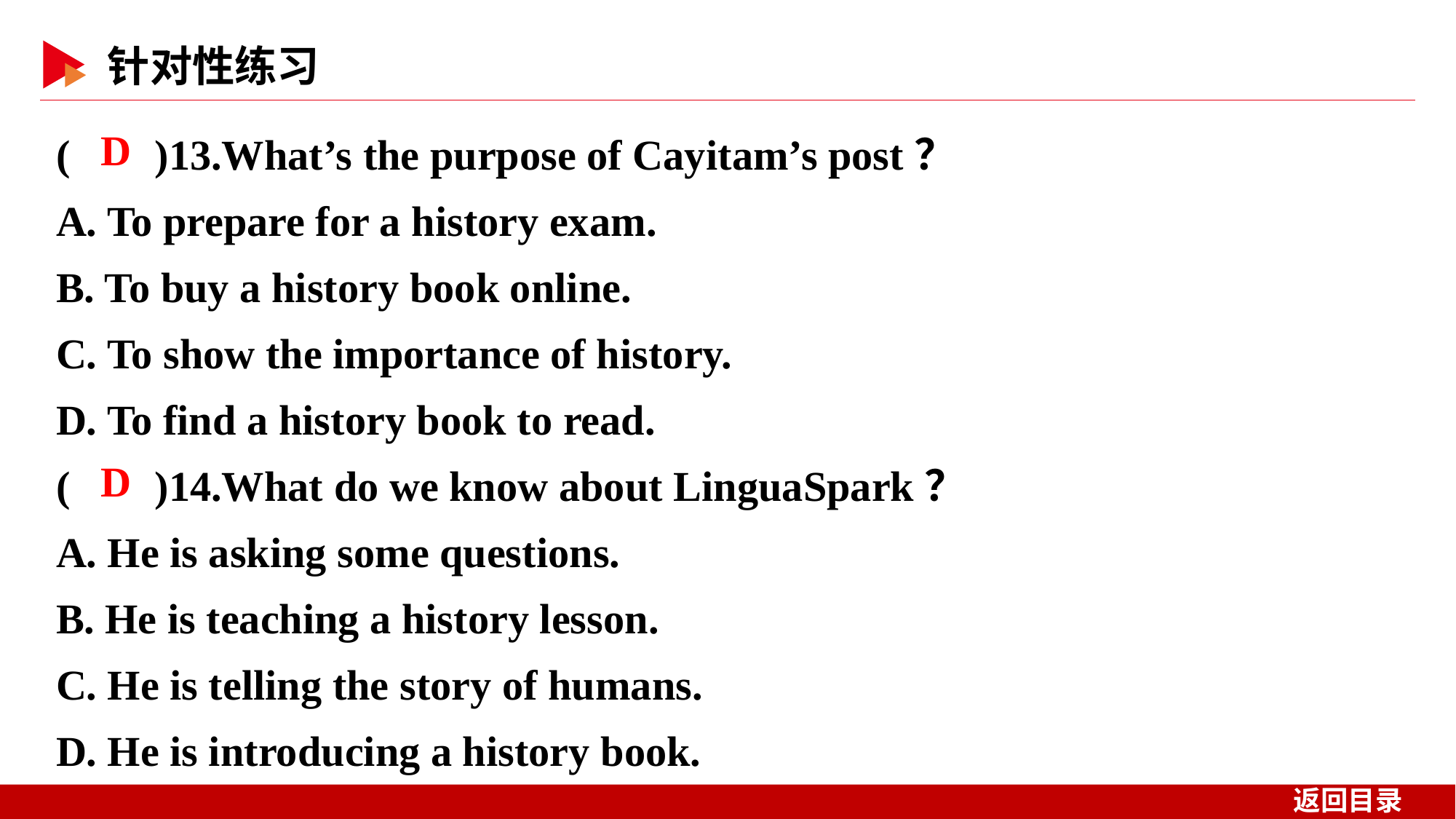

(        )13.What’s the purpose of Cayitam’s post？
A. To prepare for a history exam.
B. To buy a history book online.
C. To show the importance of history.
D. To find a history book to read.
(        )14.What do we know about LinguaSpark？
A. He is asking some questions.
B. He is teaching a history lesson.
C. He is telling the story of humans.
D. He is introducing a history book.
   D
   D